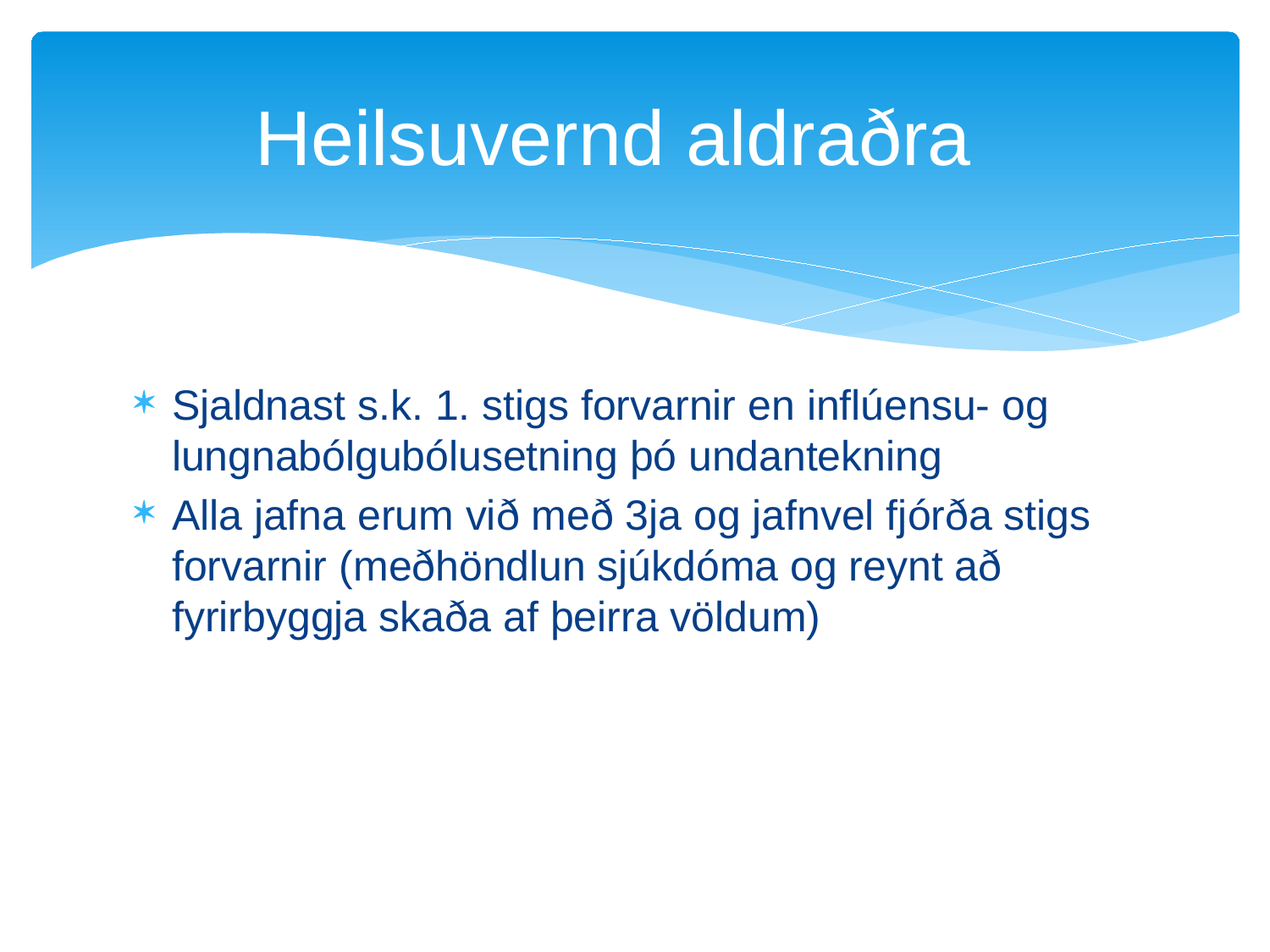

# Heilsuvernd aldraðra
Sjaldnast s.k. 1. stigs forvarnir en inflúensu- og lungnabólgubólusetning þó undantekning
Alla jafna erum við með 3ja og jafnvel fjórða stigs forvarnir (meðhöndlun sjúkdóma og reynt að fyrirbyggja skaða af þeirra völdum)